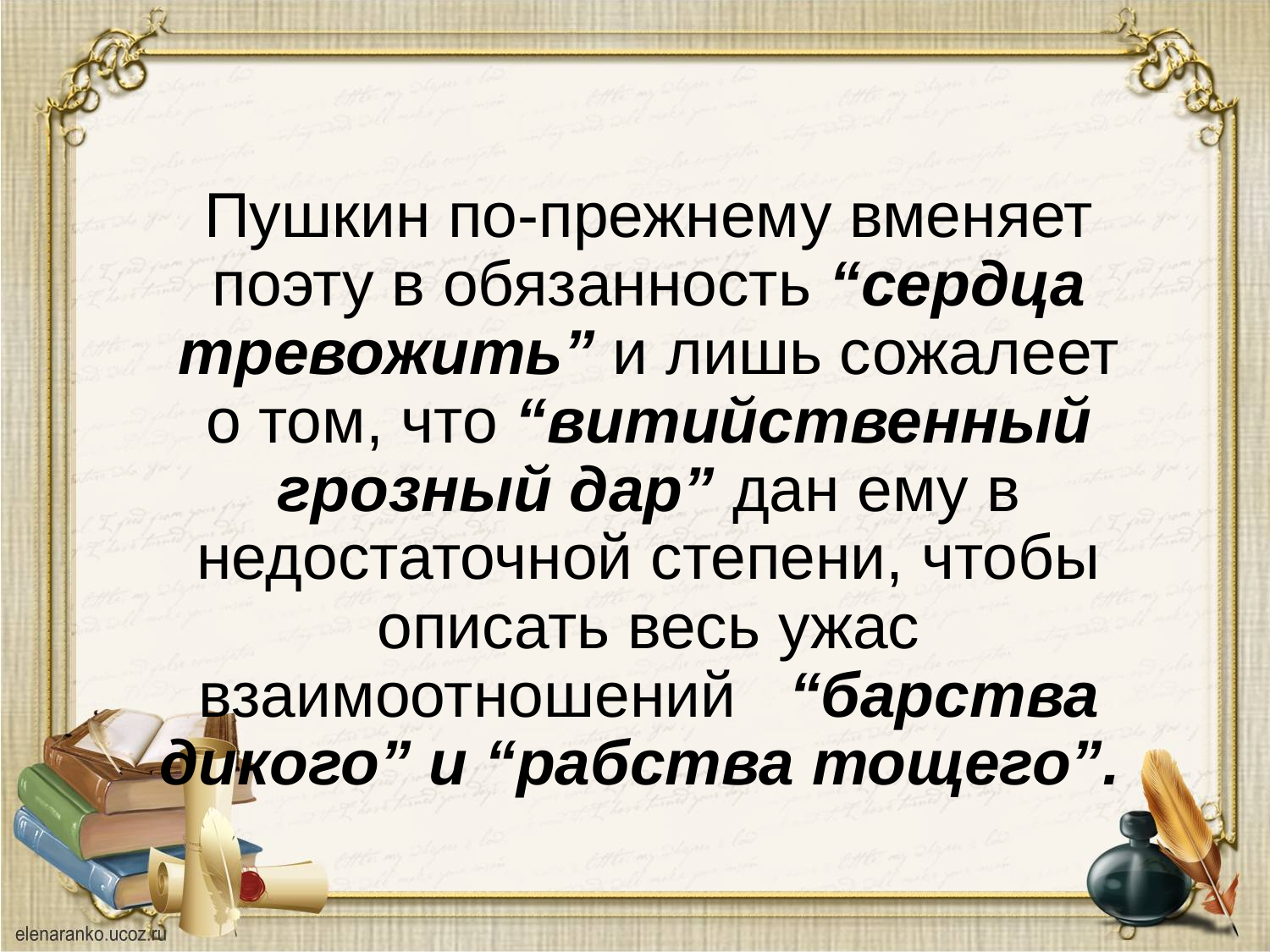

Пушкин по-прежнему вменяет поэту в обязанность “сердца тревожить” и лишь сожалеет о том, что “витийственный грозный дар” дан ему в недостаточной степени, чтобы описать весь ужас взаимоотношений   “барства дикого” и “рабства тощего”.